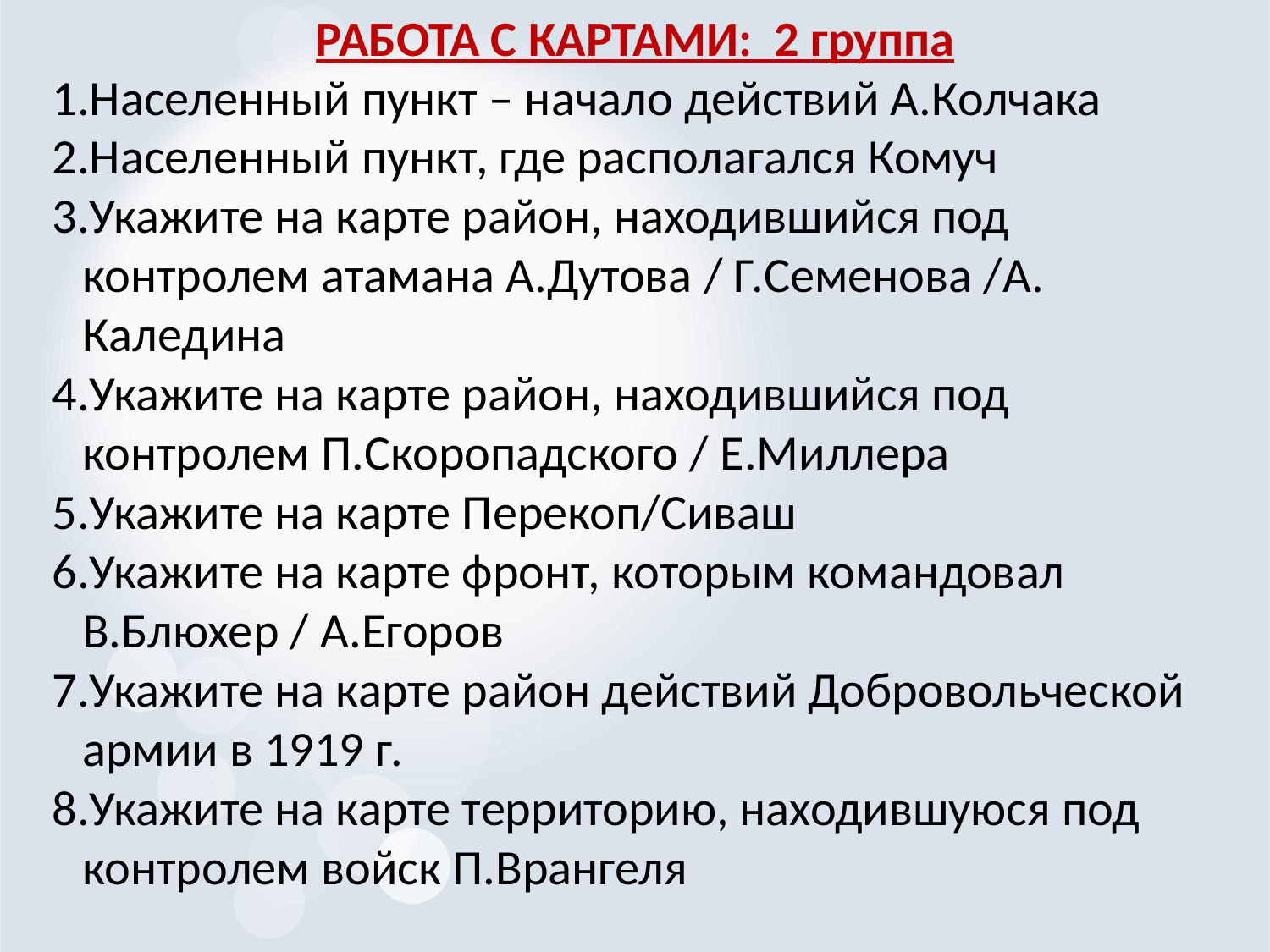

РАБОТА С КАРТАМИ:  2 группа
Населенный пункт – начало действий А.Колчака
Населенный пункт, где располагался Комуч
Укажите на карте район, находившийся под контролем атамана А.Дутова / Г.Семенова /А. Каледина
Укажите на карте район, находившийся под контролем П.Скоропадского / Е.Миллера
Укажите на карте Перекоп/Сиваш
Укажите на карте фронт, которым командовал В.Блюхер / А.Егоров
Укажите на карте район действий Добровольческой армии в 1919 г.
Укажите на карте территорию, находившуюся под контролем войск П.Врангеля